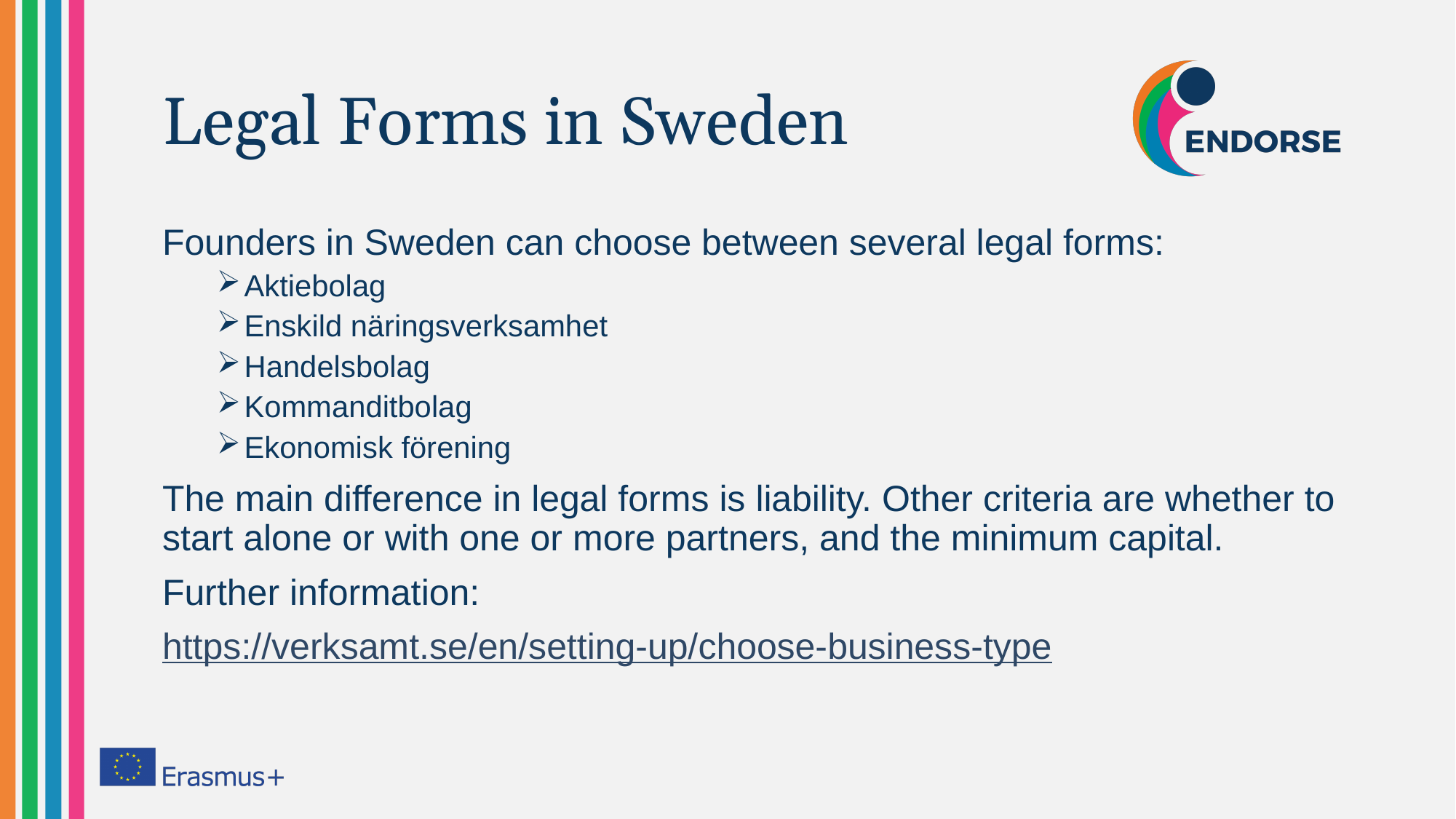

# Legal Forms in Sweden
Founders in Sweden can choose between several legal forms:
Aktiebolag
Enskild näringsverksamhet
Handelsbolag
Kommanditbolag
Ekonomisk förening
The main difference in legal forms is liability. Other criteria are whether to start alone or with one or more partners, and the minimum capital.
Further information:
https://verksamt.se/en/setting-up/choose-business-type